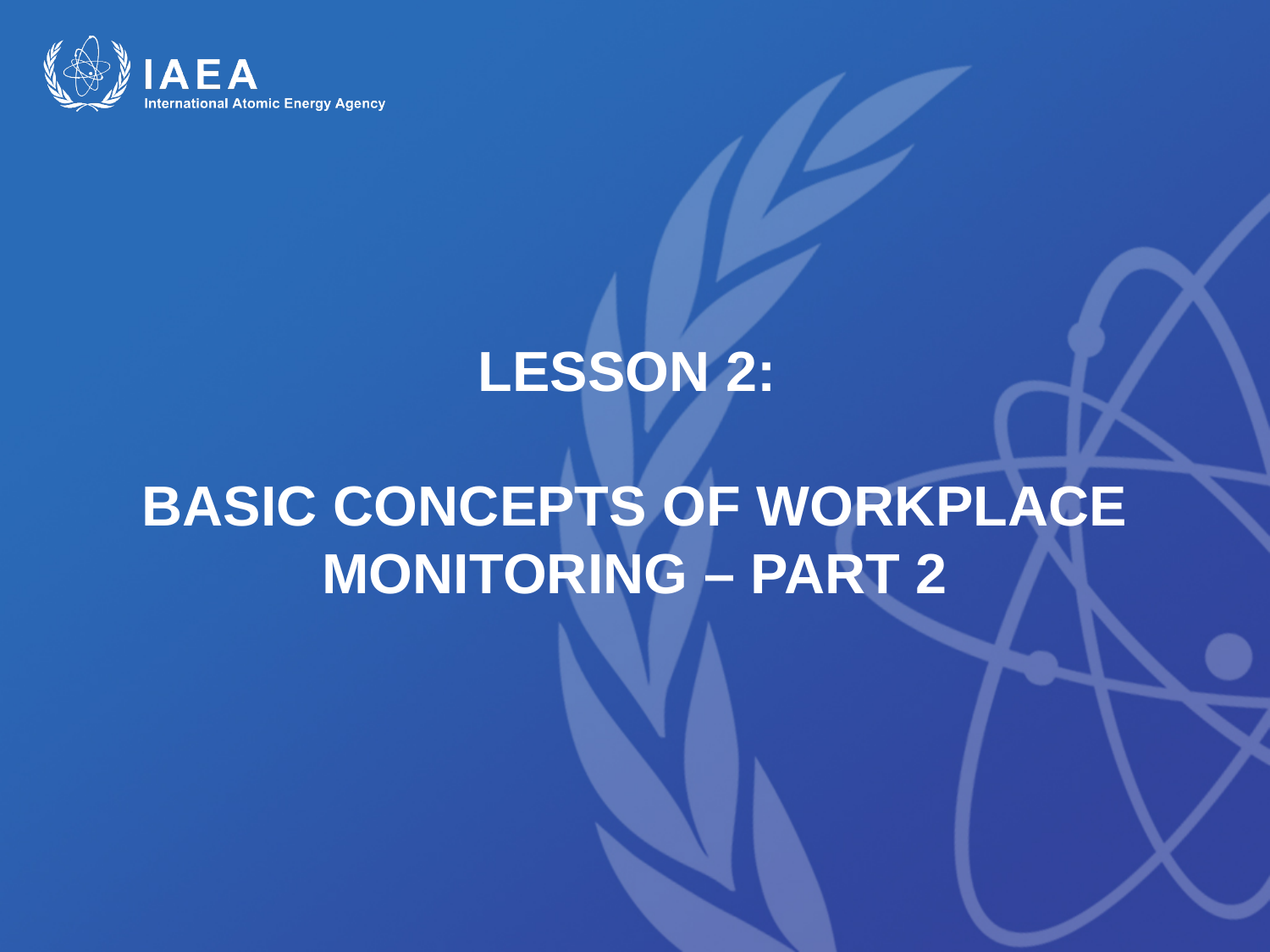

LESSON 2:

BASIC CONCEPTS OF WORKPLACE MONITORING – PART 2